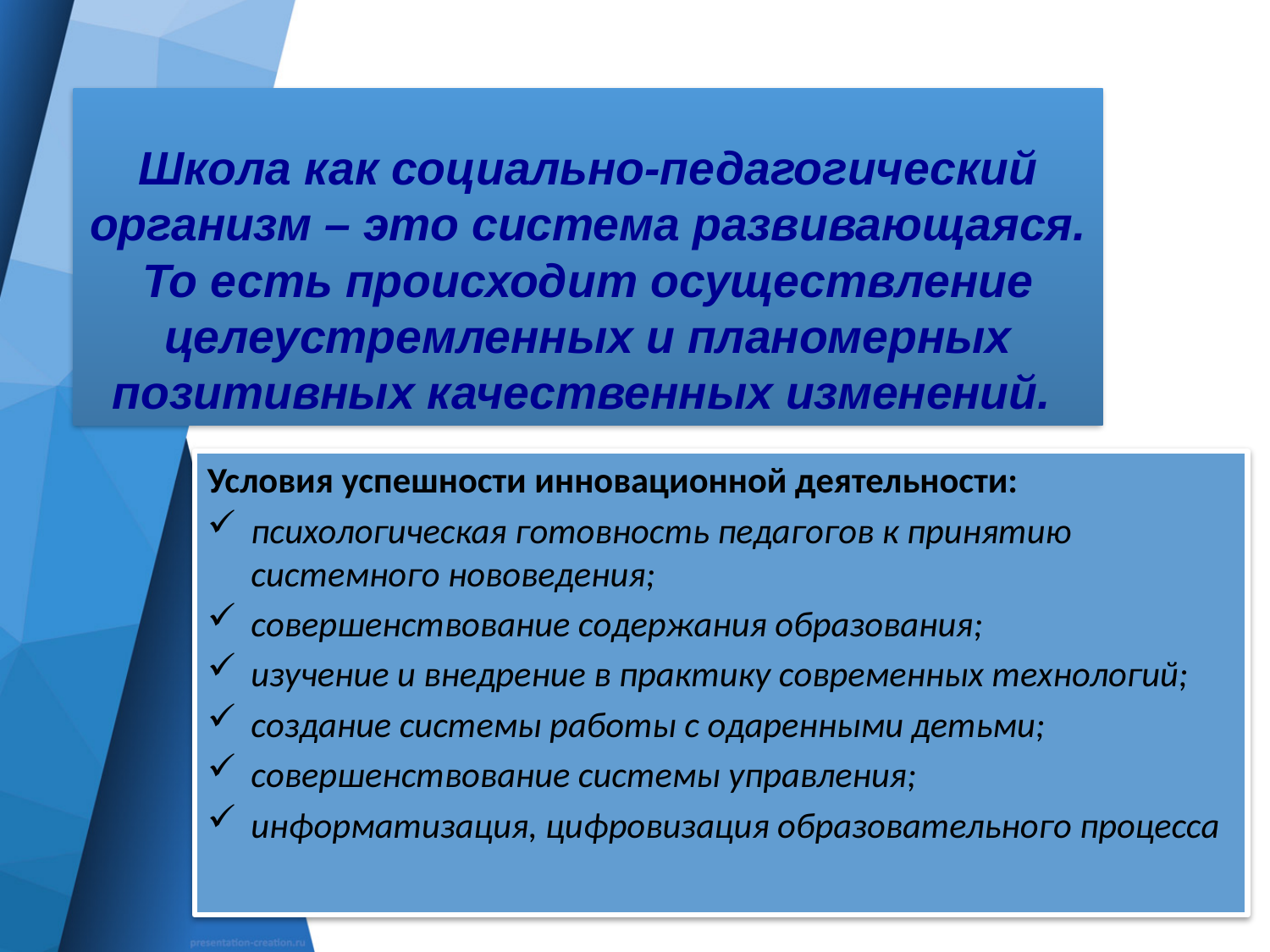

# Школа как социально-педагогический организм – это система развивающаяся. То есть происходит осуществление целеустремленных и планомерных позитивных качественных изменений.
Условия успешности инновационной деятельности:
психологическая готовность педагогов к принятию системного нововедения;
совершенствование содержания образования;
изучение и внедрение в практику современных технологий;
создание системы работы с одаренными детьми;
совершенствование системы управления;
информатизация, цифровизация образовательного процесса